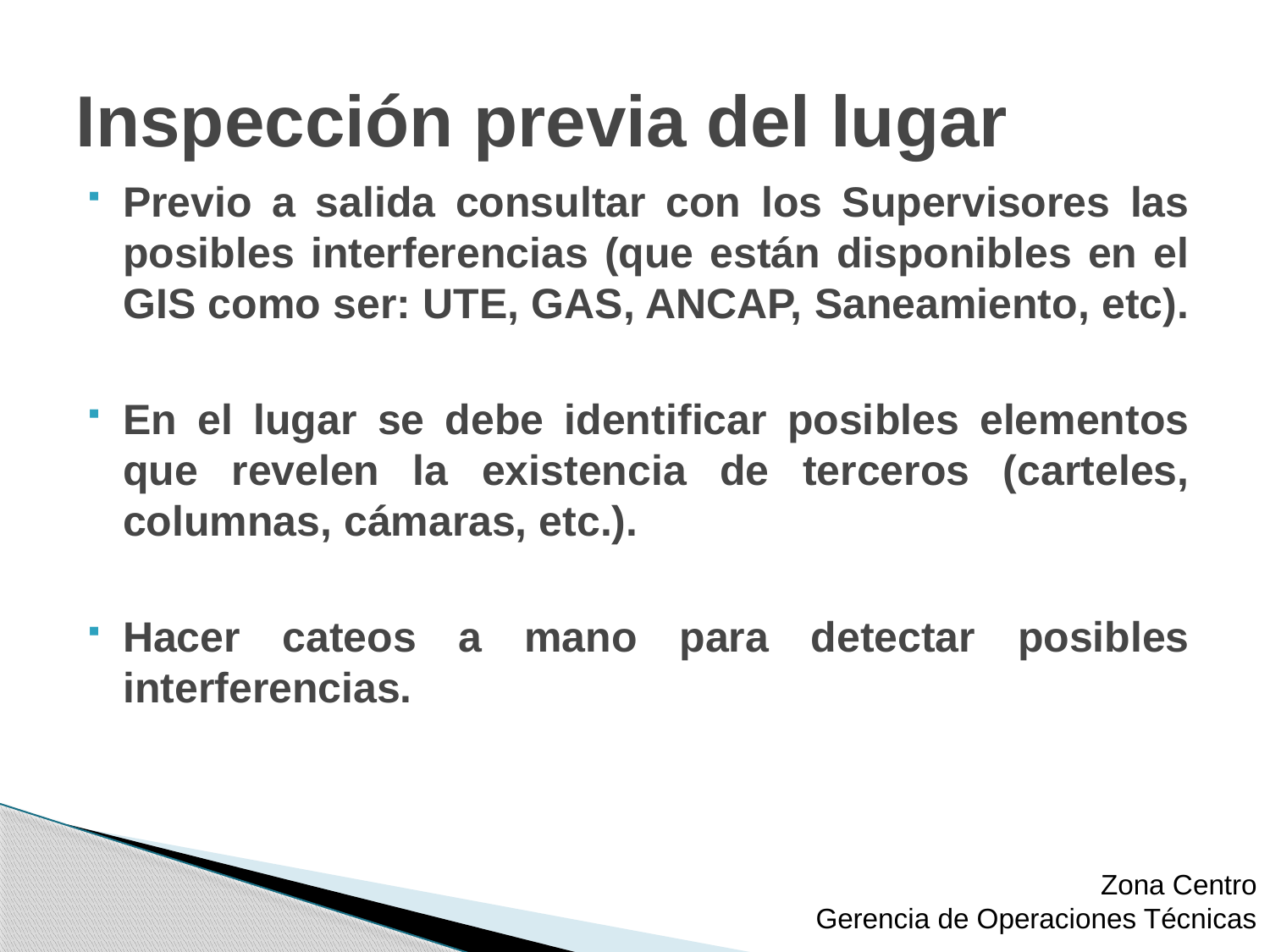

# Inspección previa del lugar
Previo a salida consultar con los Supervisores las posibles interferencias (que están disponibles en el GIS como ser: UTE, GAS, ANCAP, Saneamiento, etc).

En el lugar se debe identificar posibles elementos que revelen la existencia de terceros (carteles, columnas, cámaras, etc.).

Hacer cateos a mano para detectar posibles interferencias.

Zona Centro
Gerencia de Operaciones Técnicas